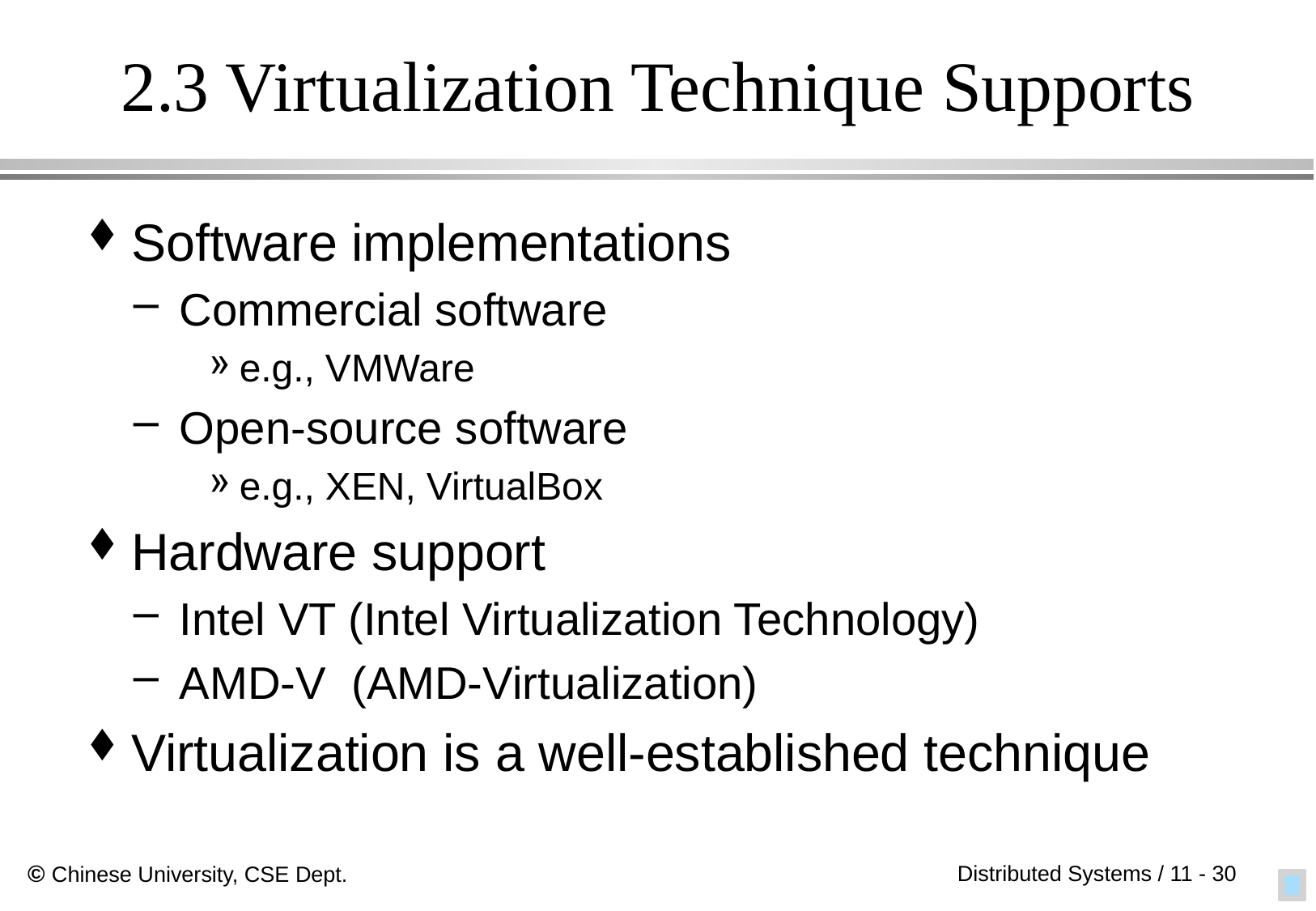

2.3 Virtualization Technique Supports
Software implementations
Commercial software
e.g., VMWare
Open-source software
e.g., XEN, VirtualBox
Hardware support
Intel VT (Intel Virtualization Technology)
AMD-V  (AMD-Virtualization)
Virtualization is a well-established technique